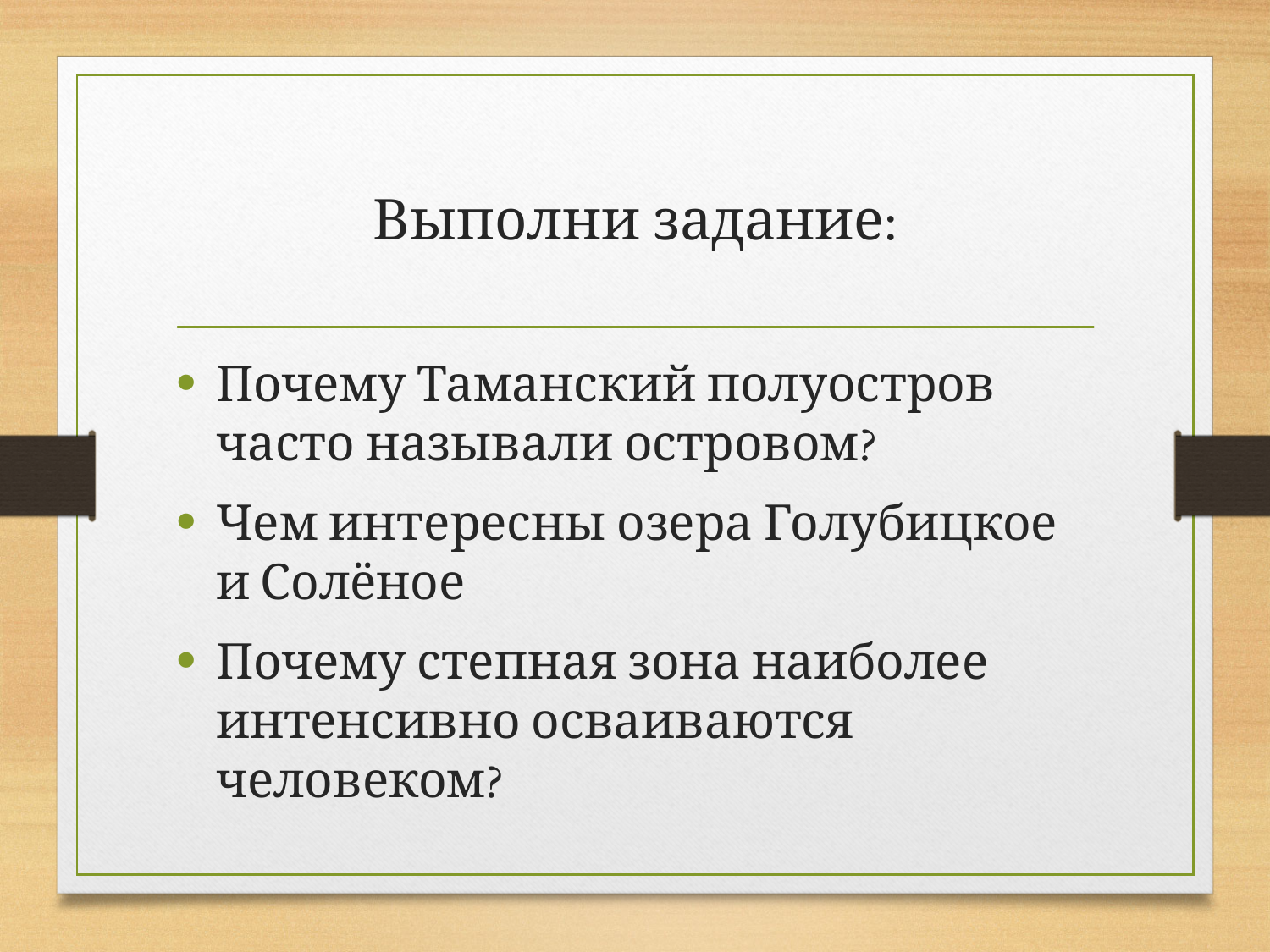

# Выполни задание:
Почему Таманский полуостров часто называли островом?
Чем интересны озера Голубицкое и Солёное
Почему степная зона наиболее интенсивно осваиваются человеком?